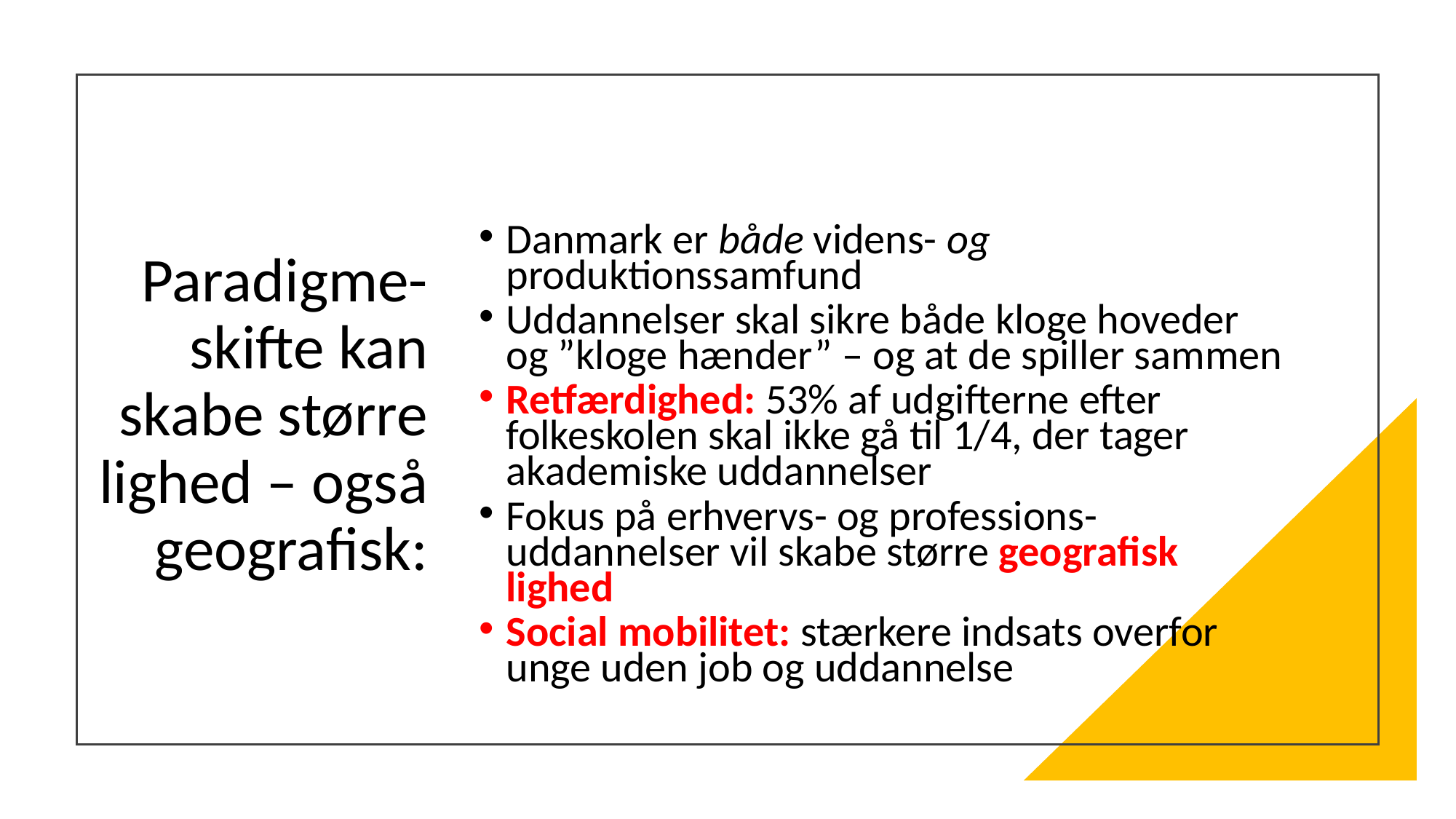

Danmark er både videns- og produktionssamfund
Uddannelser skal sikre både kloge hoveder og ”kloge hænder” – og at de spiller sammen
Retfærdighed: 53% af udgifterne efter folkeskolen skal ikke gå til 1/4, der tager akademiske uddannelser
Fokus på erhvervs- og professions-uddannelser vil skabe større geografisk lighed
Social mobilitet: stærkere indsats overfor unge uden job og uddannelse

# Paradigme-skifte kan skabe større lighed – også geografisk: